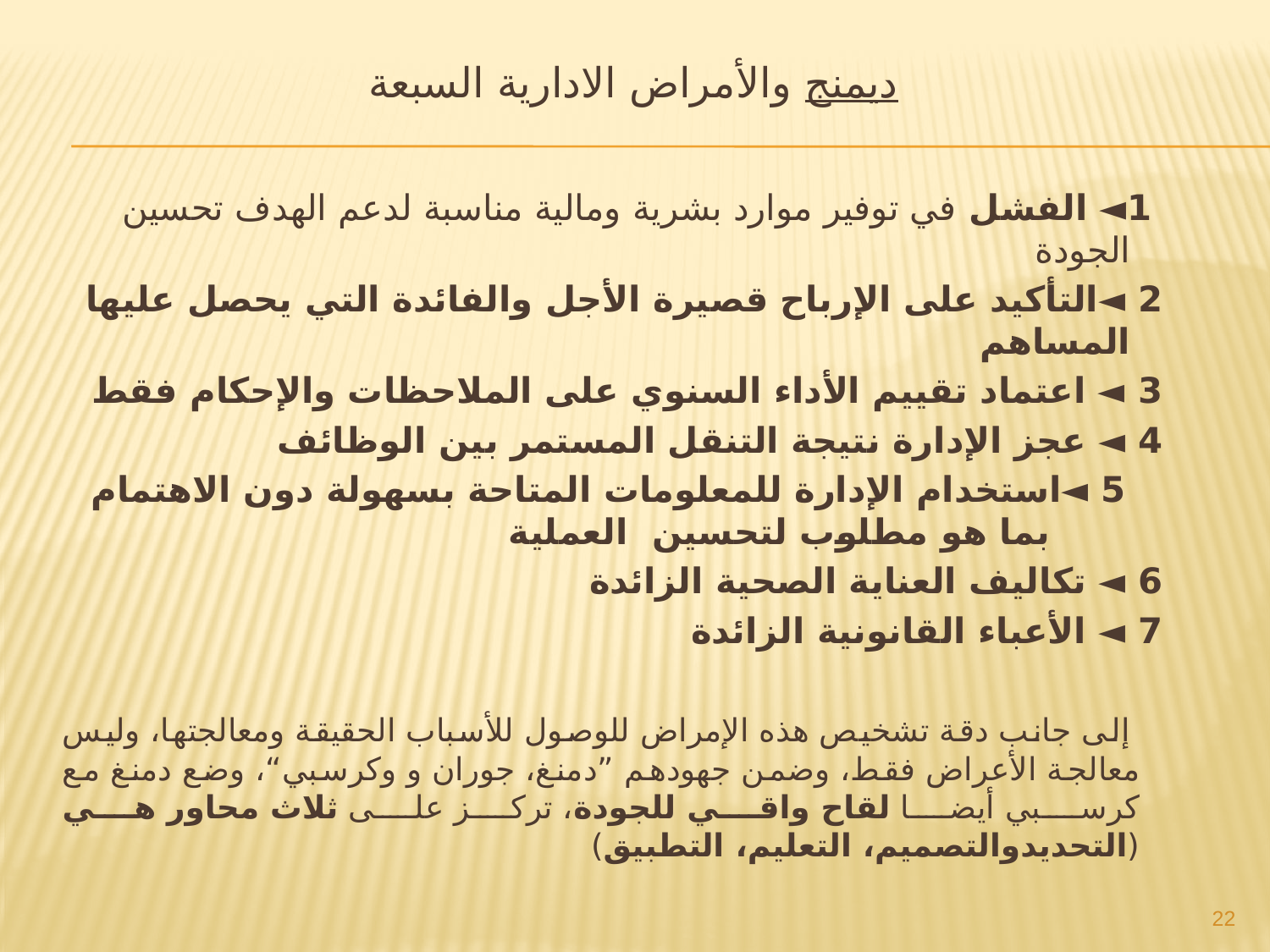

ديمنج والأمراض الادارية السبعة
 	1◄ الفشل في توفير موارد بشرية ومالية مناسبة لدعم الهدف تحسين الجودة
	2 ◄التأكيد على الإرباح قصيرة الأجل والفائدة التي يحصل عليها المساهم
	3 ◄ اعتماد تقييم الأداء السنوي على الملاحظات والإحكام فقط
	4 ◄ عجز الإدارة نتيجة التنقل المستمر بين الوظائف
5 ◄استخدام الإدارة للمعلومات المتاحة بسهولة دون الاهتمام بما هو مطلوب لتحسين  العملية
	6 ◄ تكاليف العناية الصحية الزائدة
	7 ◄ الأعباء القانونية الزائدة

		 إلى جانب دقة تشخيص هذه الإمراض للوصول للأسباب الحقيقة ومعالجتها، وليس معالجة الأعراض فقط، وضمن جهودهم ”دمنغ، جوران و وكرسبي“، وضع دمنغ مع كرسبي أيضا لقاح واقي للجودة، تركز على ثلاث محاور هي (التحديدوالتصميم، التعليم، التطبيق)

22